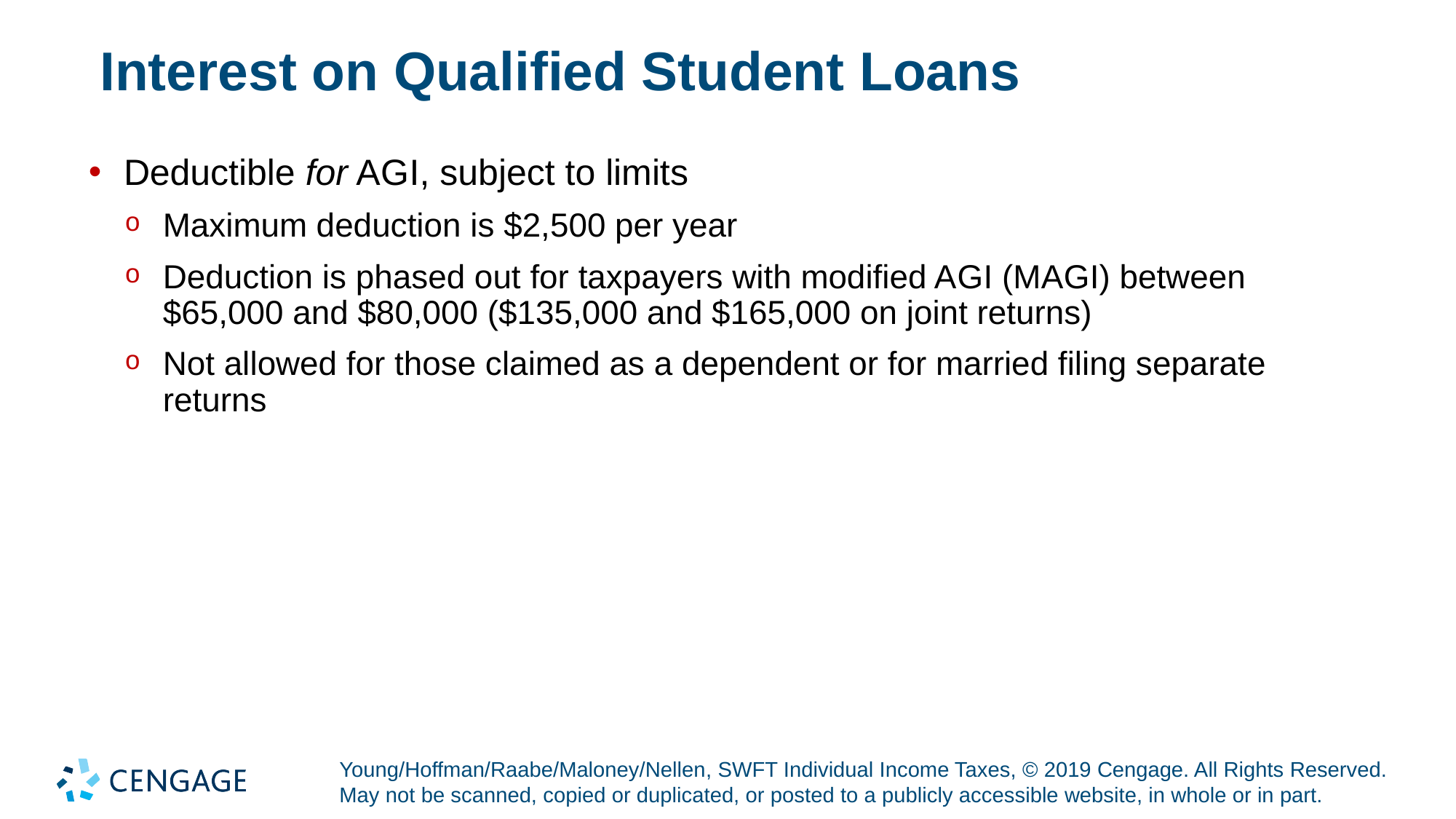

# Interest on Qualified Student Loans
Deductible for A G I, subject to limits
Maximum deduction is $2,500 per year
Deduction is phased out for taxpayers with modified A G I (M A G I) between $65,000 and $80,000 ($135,000 and $165,000 on joint returns)
Not allowed for those claimed as a dependent or for married filing separate returns